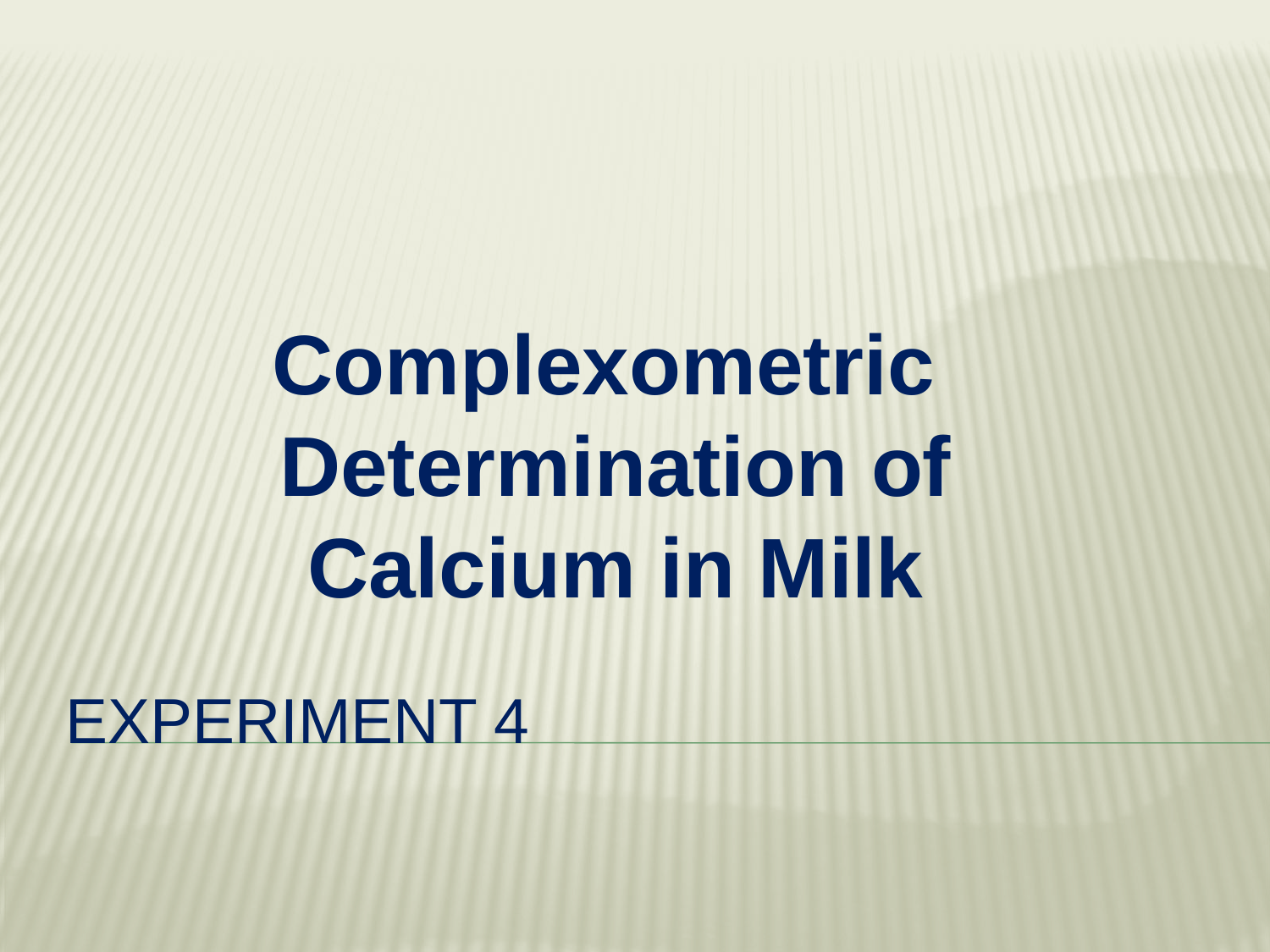

Complexometric  Determination of Calcium in Milk
# Experiment 4